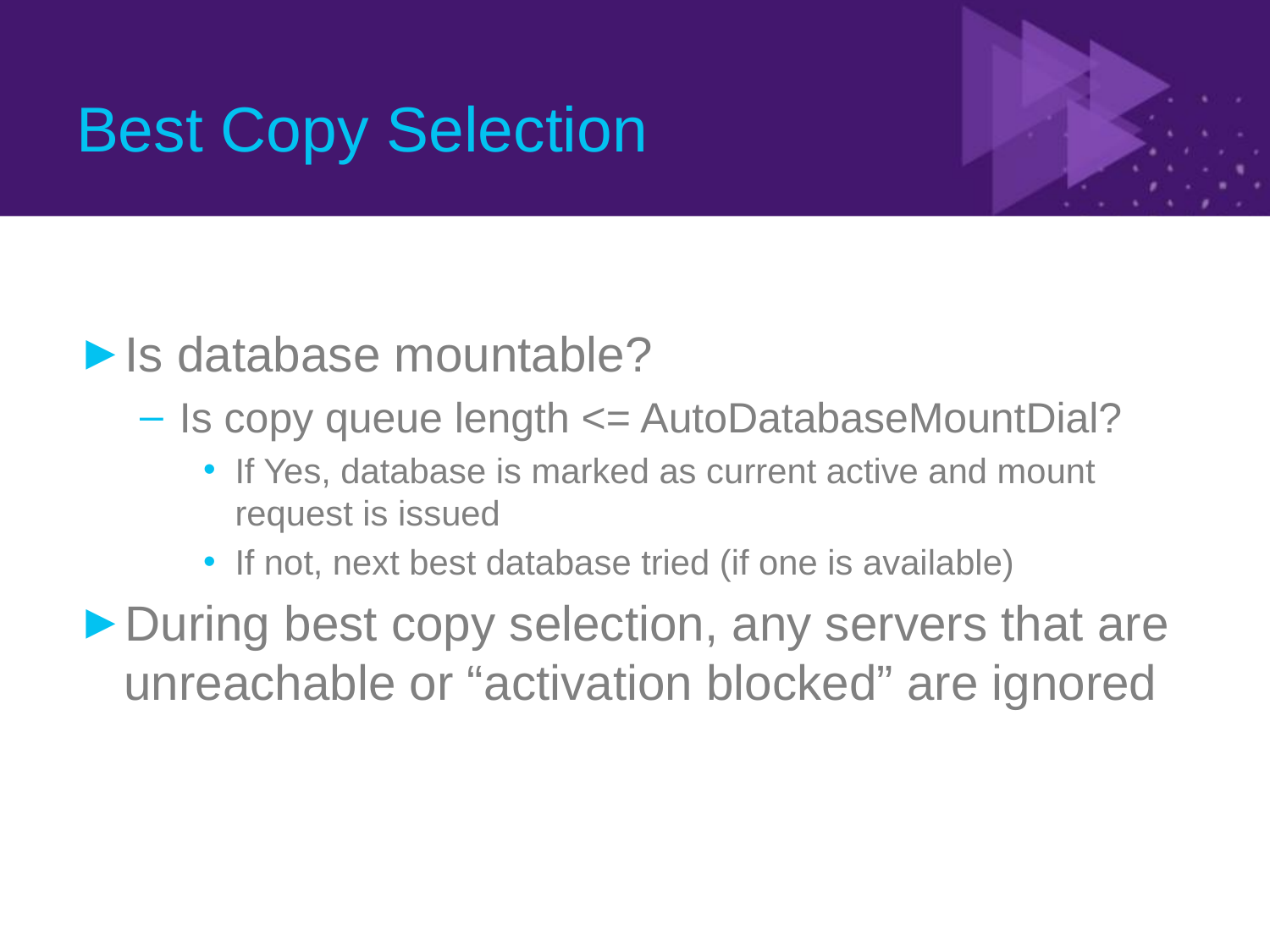

# Best Copy Selection
Is database mountable?
Is copy queue length <= AutoDatabaseMountDial?
If Yes, database is marked as current active and mount request is issued
If not, next best database tried (if one is available)
During best copy selection, any servers that are unreachable or “activation blocked” are ignored